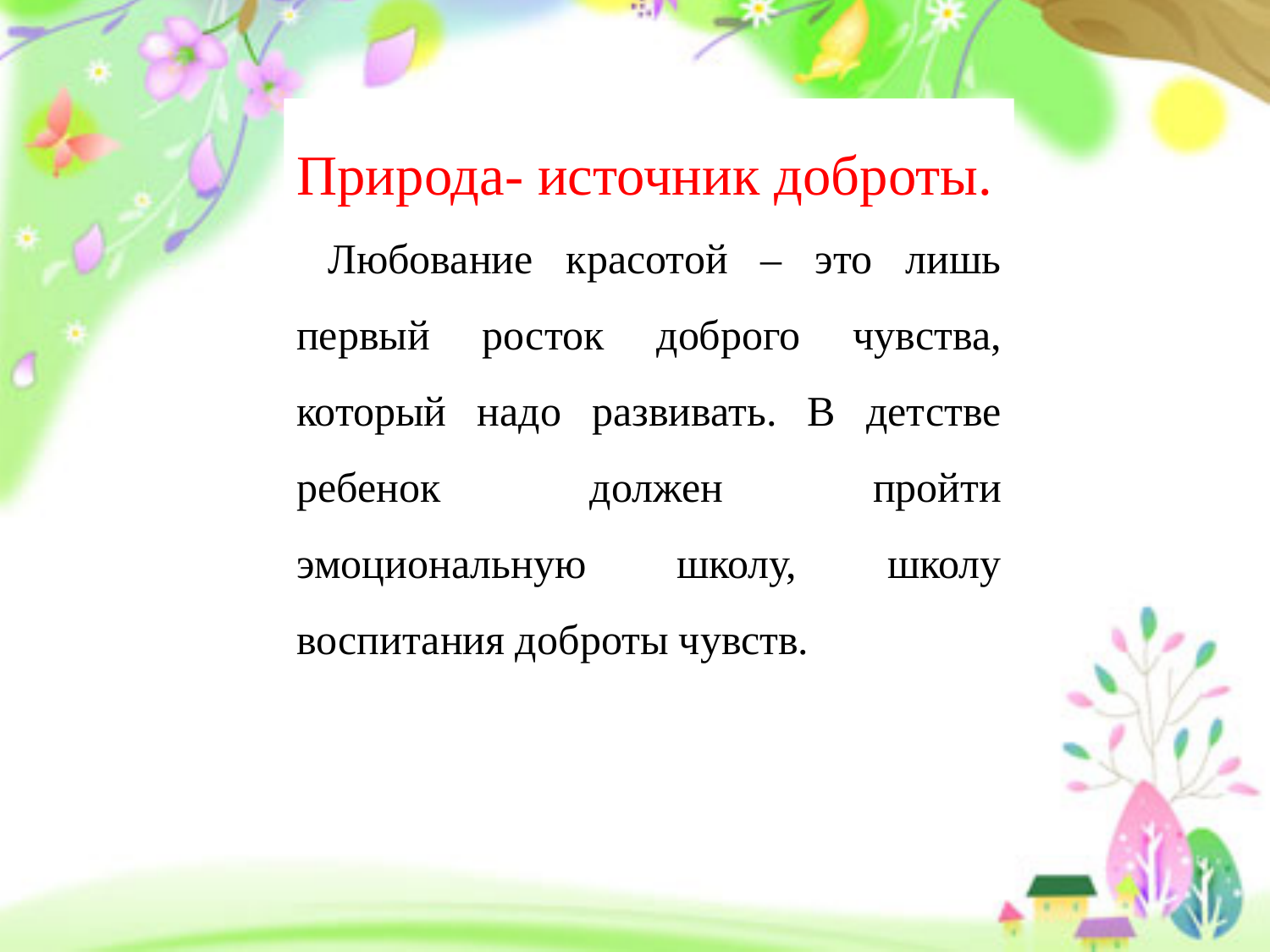

Период нарушения экологического равновесия в стране важнейшим направлением в работе ДОУ является экологическое образование, то есть формирование экологической культуры детей. Каков человек, такова его деятельность, таков и мир, который он создает вокруг себя. Поэтому необходимо научить ребенка с дошкольного возраста беречь природу. Один из путей повышения его эффективности состоит в использовании разнообразных форм и методов работы. «Формы и методы экологического образования дошкольников» (ст.воспитатель).

Природа- источник доброты.
 Любование красотой – это лишь первый росток доброго чувства, который надо развивать. В детстве ребенок должен пройти эмоциональную школу, школу воспитания доброты чувств.